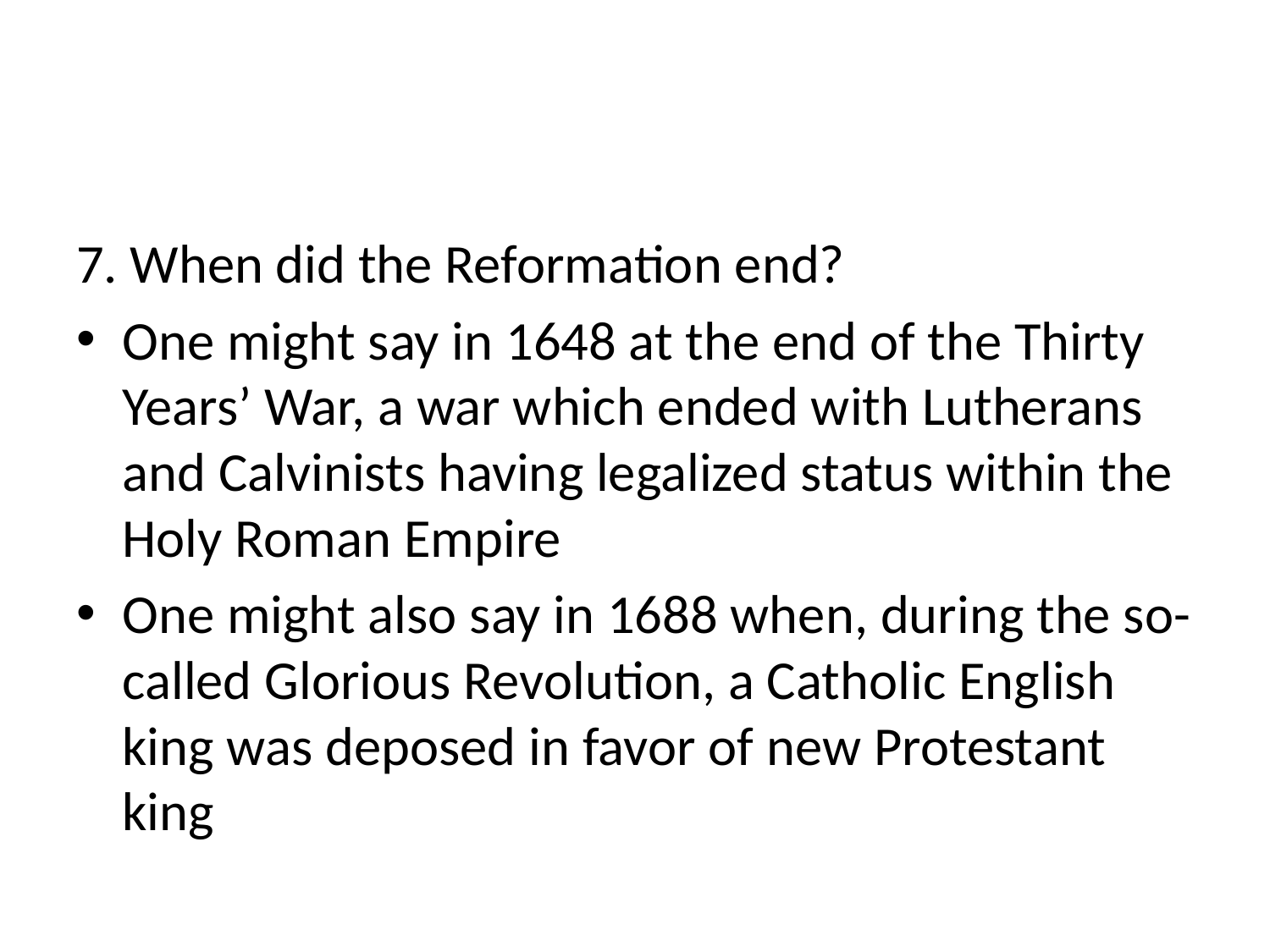

#
7. When did the Reformation end?
One might say in 1648 at the end of the Thirty Years’ War, a war which ended with Lutherans and Calvinists having legalized status within the Holy Roman Empire
One might also say in 1688 when, during the so-called Glorious Revolution, a Catholic English king was deposed in favor of new Protestant king